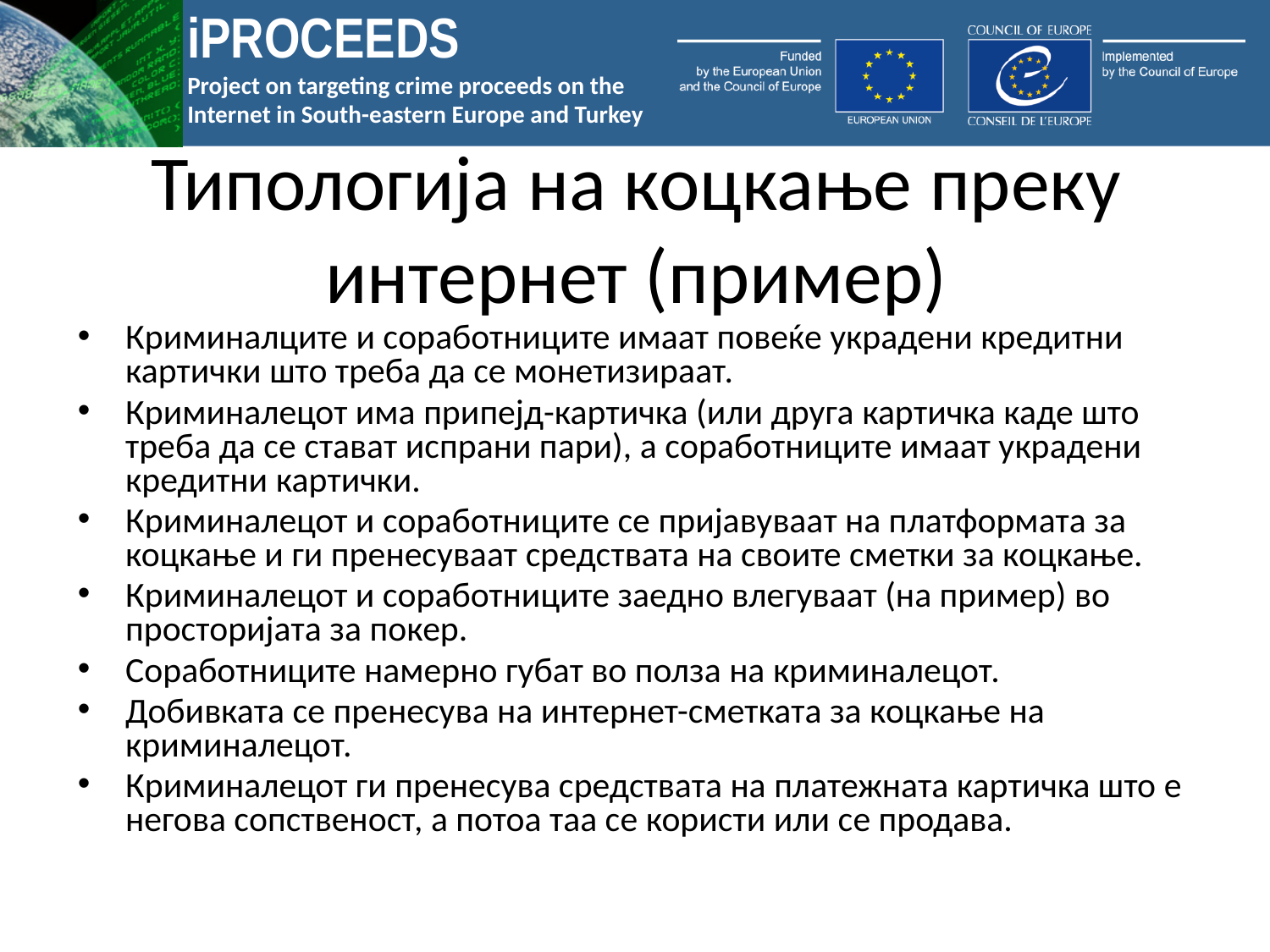

# Типологија на коцкање преку интернет (пример)
Криминалците и соработниците имаат повеќе украдени кредитни картички што треба да се монетизираат.
Криминалецот има припејд-картичка (или друга картичка каде што треба да се стават испрани пари), а соработниците имаат украдени кредитни картички.
Криминалецот и соработниците се пријавуваат на платформата за коцкање и ги пренесуваат средствата на своите сметки за коцкање.
Криминалецот и соработниците заедно влегуваат (на пример) во просторијата за покер.
Соработниците намерно губат во полза на криминалецот.
Добивката се пренесува на интернет-сметката за коцкање на криминалецот.
Криминалецот ги пренесува средствата на платежната картичка што е негова сопственост, а потоа таа се користи или се продава.